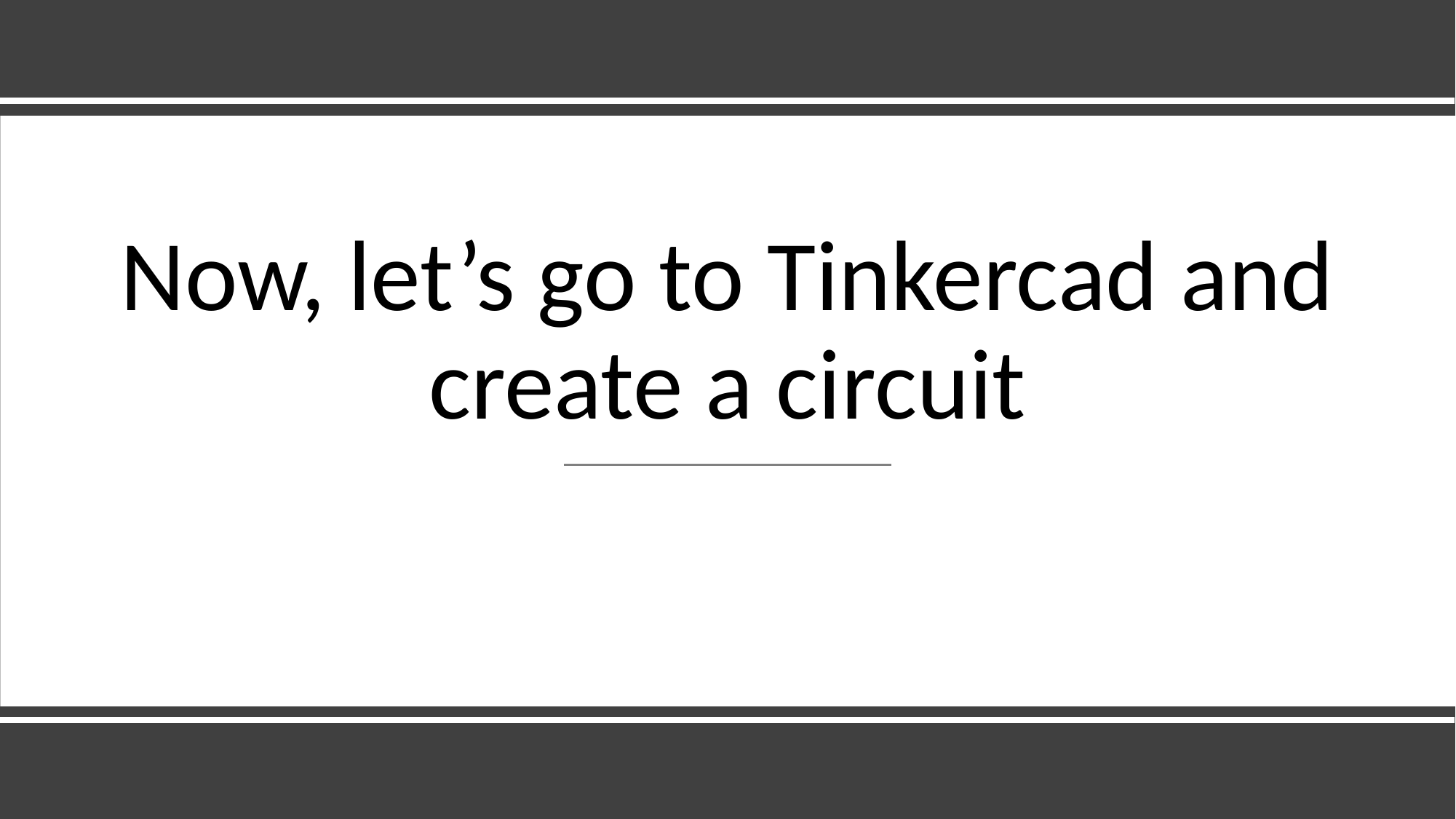

# Now, let’s go to Tinkercad and create a circuit